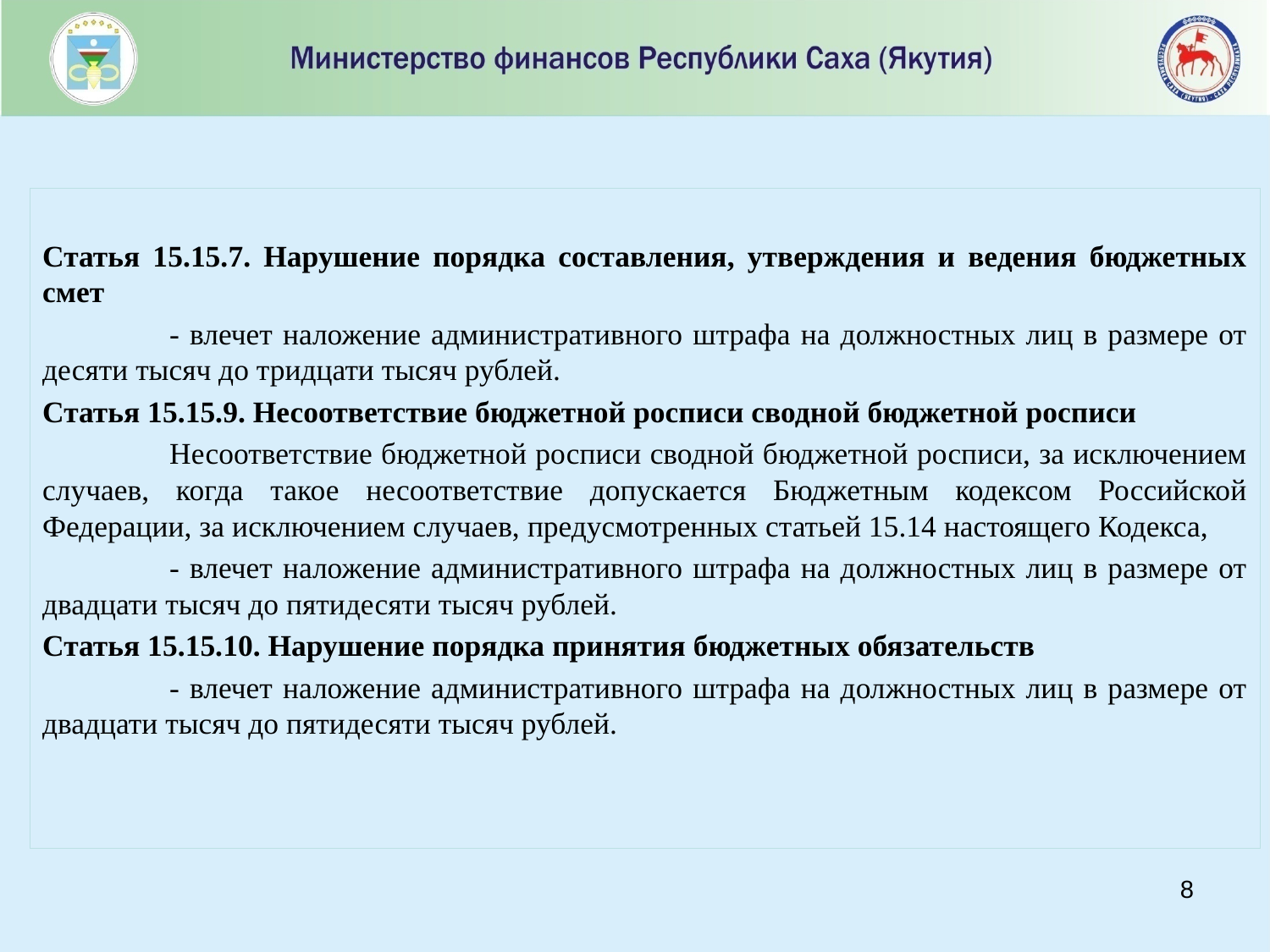

Статья 15.15.7. Нарушение порядка составления, утверждения и ведения бюджетных смет
	- влечет наложение административного штрафа на должностных лиц в размере от десяти тысяч до тридцати тысяч рублей.
Статья 15.15.9. Несоответствие бюджетной росписи сводной бюджетной росписи
	Несоответствие бюджетной росписи сводной бюджетной росписи, за исключением случаев, когда такое несоответствие допускается Бюджетным кодексом Российской Федерации, за исключением случаев, предусмотренных статьей 15.14 настоящего Кодекса,
	- влечет наложение административного штрафа на должностных лиц в размере от двадцати тысяч до пятидесяти тысяч рублей.
Статья 15.15.10. Нарушение порядка принятия бюджетных обязательств
	- влечет наложение административного штрафа на должностных лиц в размере от двадцати тысяч до пятидесяти тысяч рублей.

8